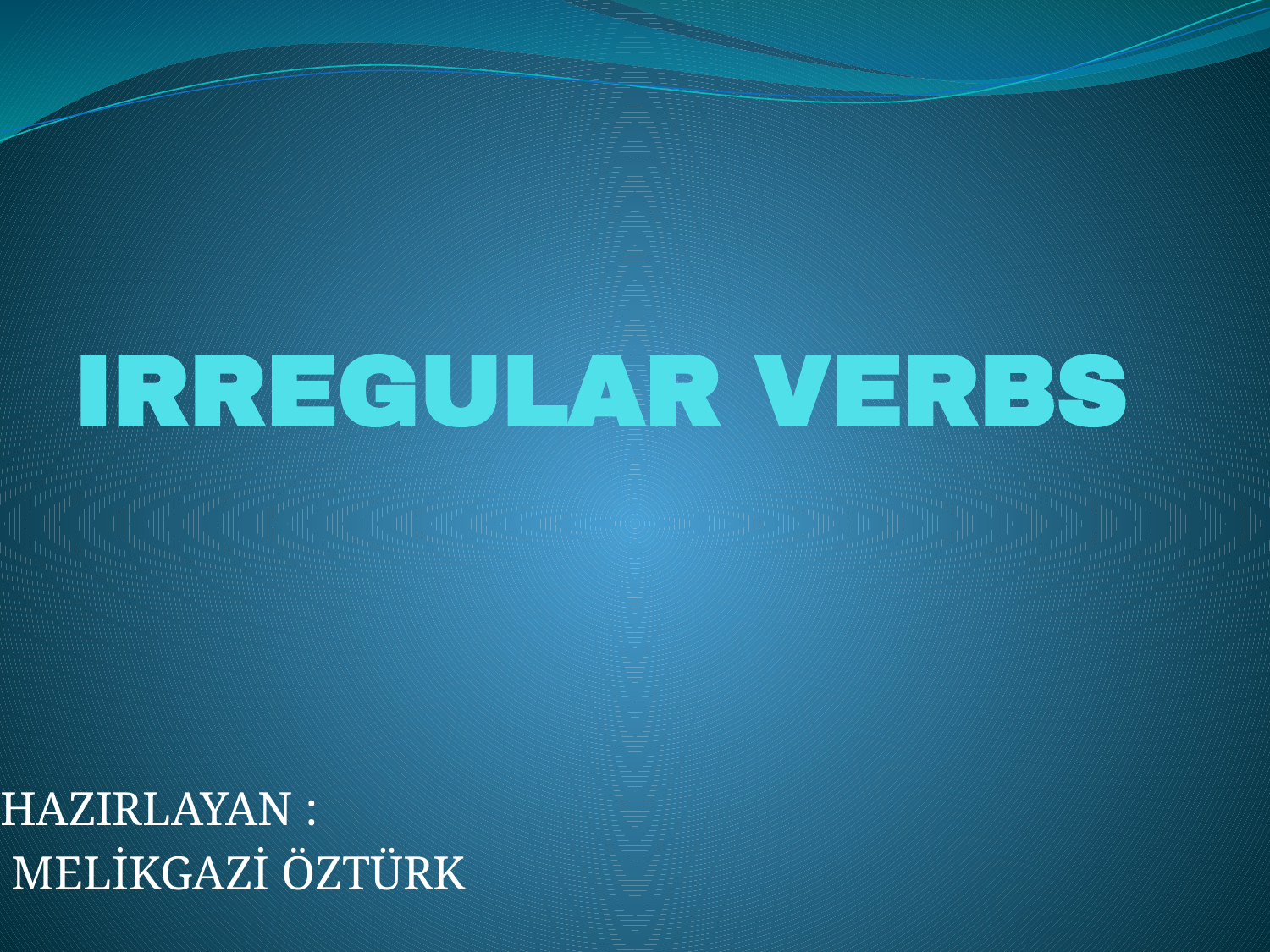

# IRREGULAR VERBS
HAZIRLAYAN :
 MELİKGAZİ ÖZTÜRK